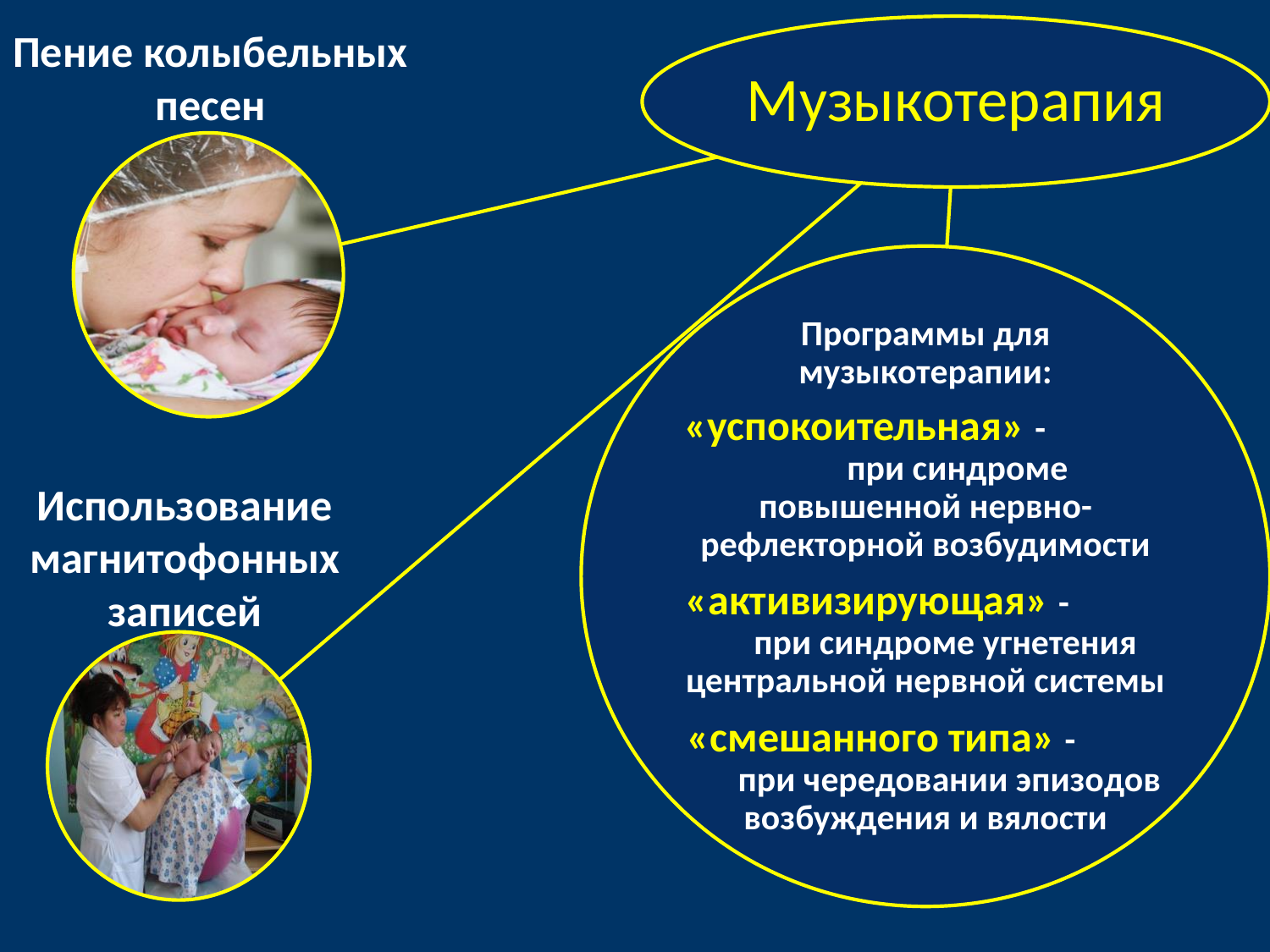

Музыкотерапия

Программы для музыкотерапии:
«успокоительная» -                        при синдроме повышенной нервно-рефлекторной возбудимости
«активизирующая» -                  при синдроме угнетения центральной нервной системы
«смешанного типа» -                  при чередовании эпизодов возбуждения и вялости
Пение колыбельных песен
Использование магнитофонных записей